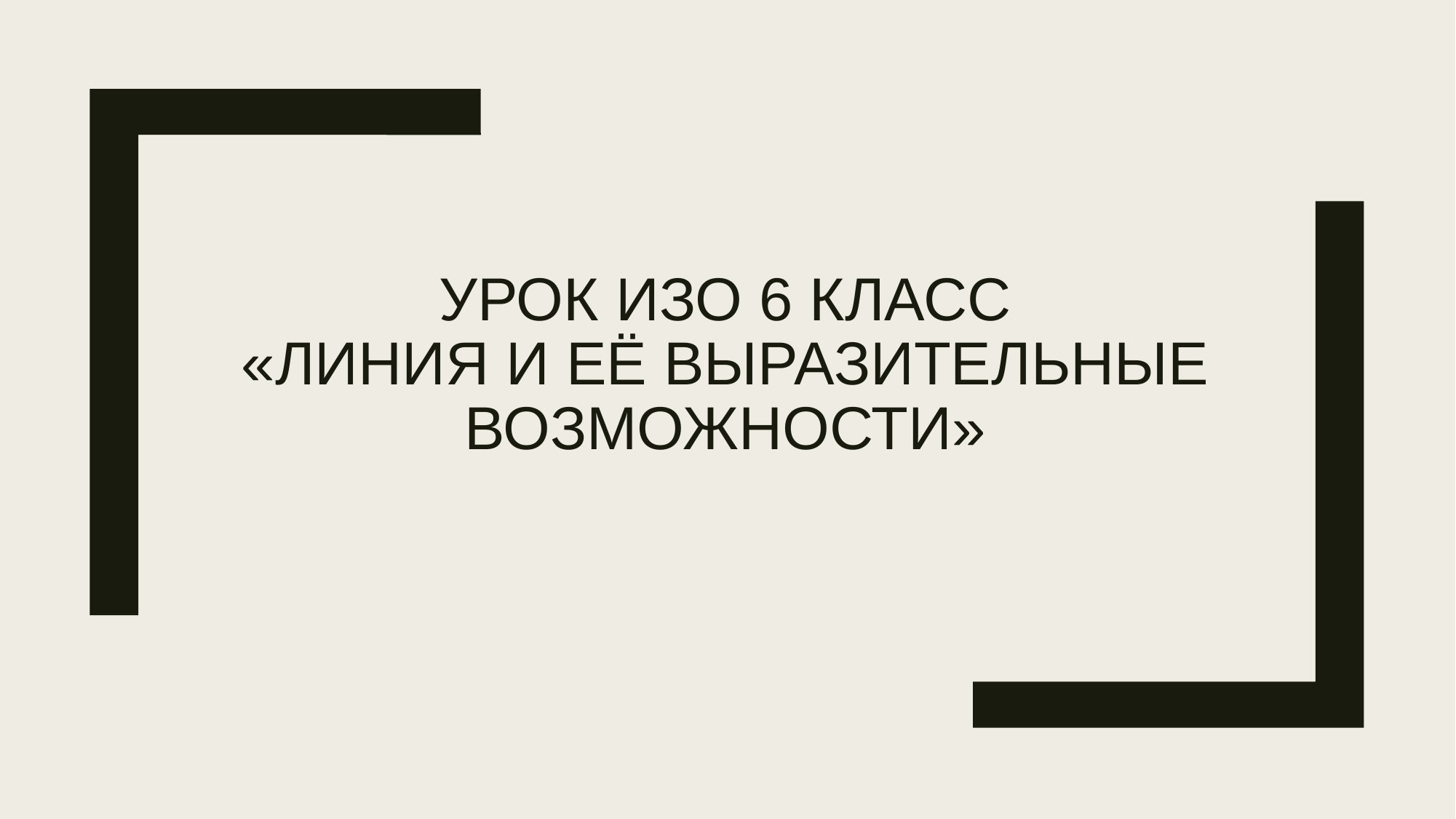

# Урок ИЗО 6 класс «Линия и её выразительные возможности»